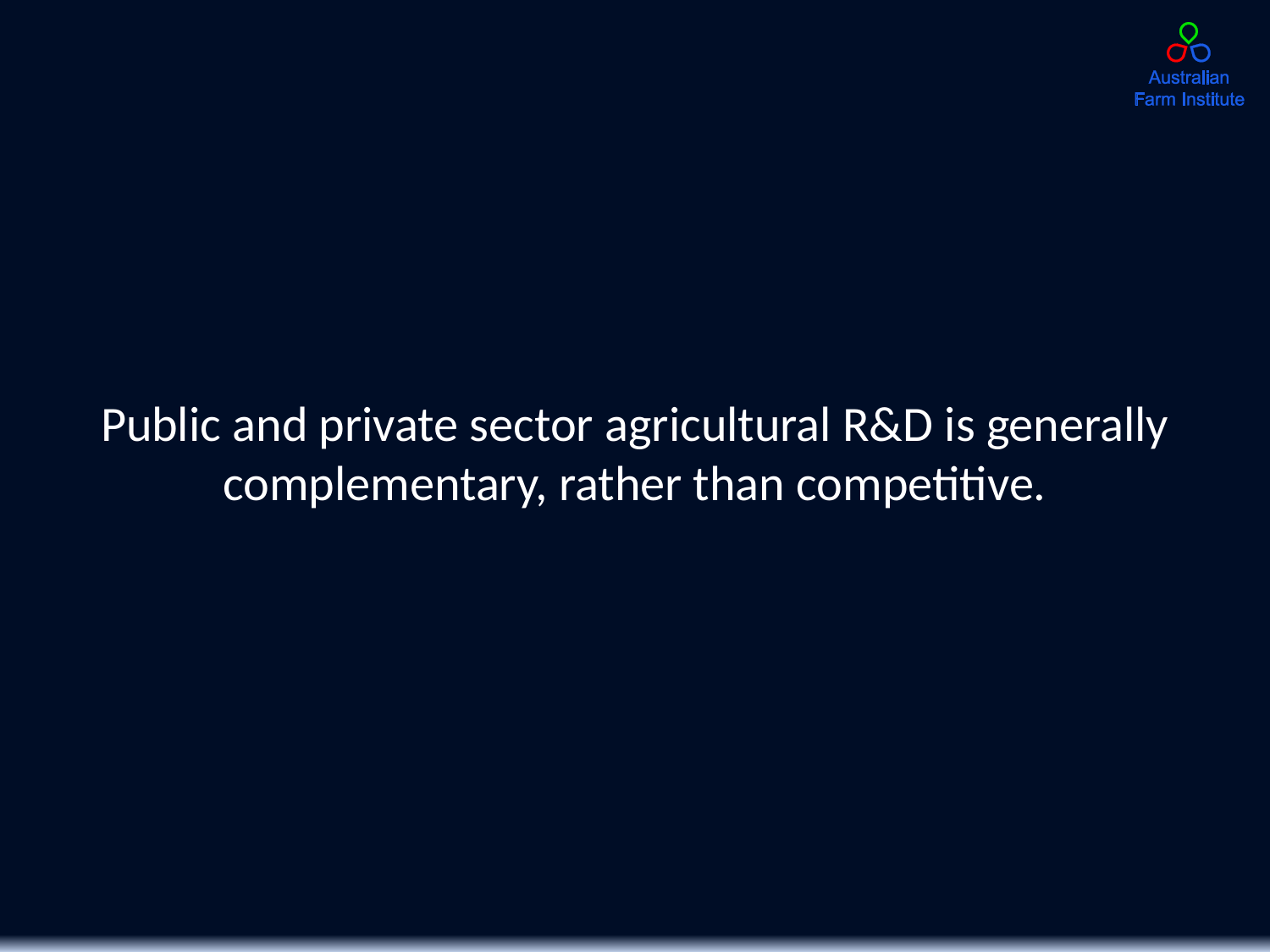

Public and private sector agricultural R&D is generally complementary, rather than competitive.